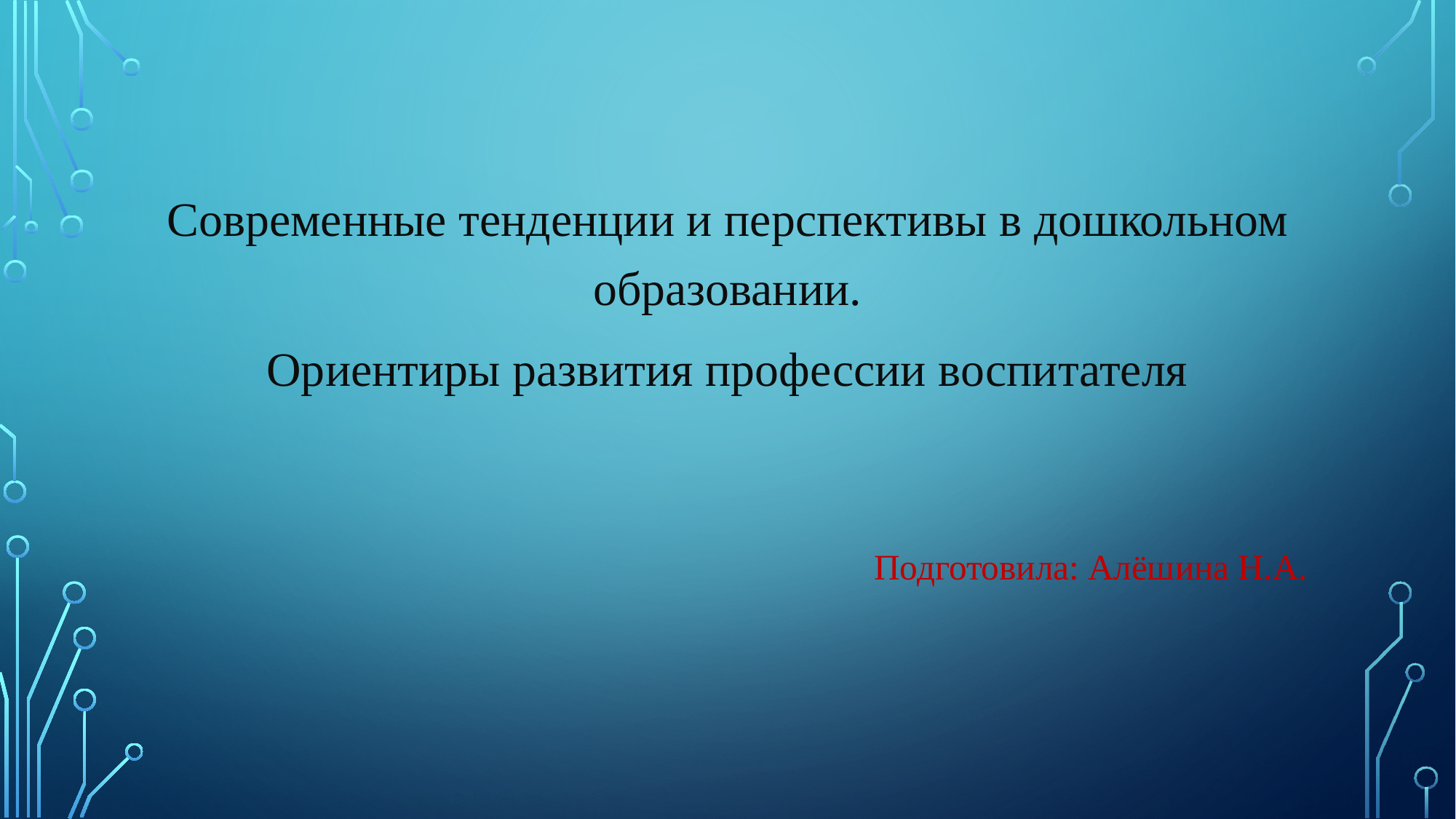

#
Современные тенденции и перспективы в дошкольном образовании.
Ориентиры развития профессии воспитателя

Подготовила: Алёшина Н.А.